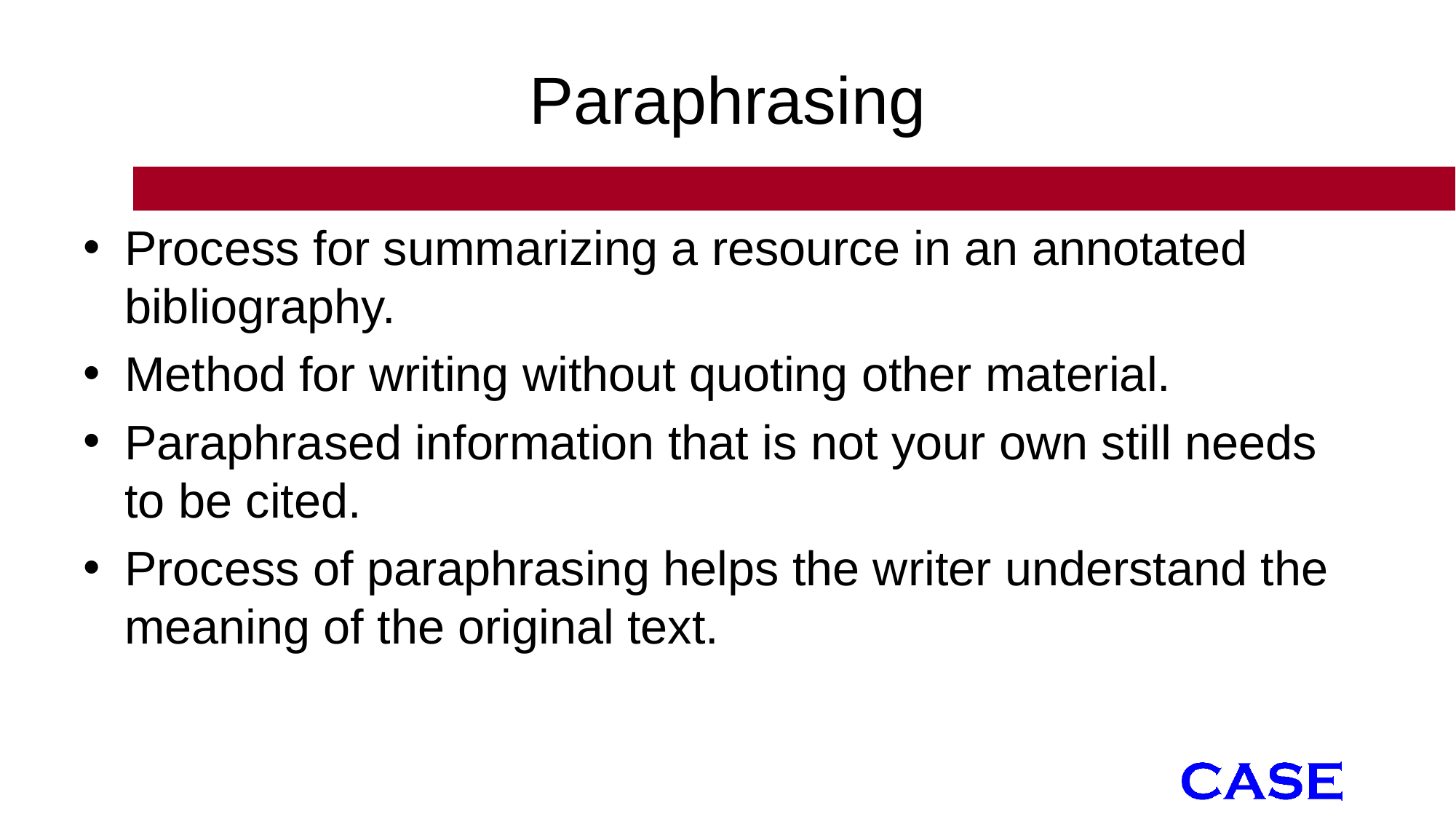

# Paraphrasing
Process for summarizing a resource in an annotated bibliography.
Method for writing without quoting other material.
Paraphrased information that is not your own still needs to be cited.
Process of paraphrasing helps the writer understand the meaning of the original text.